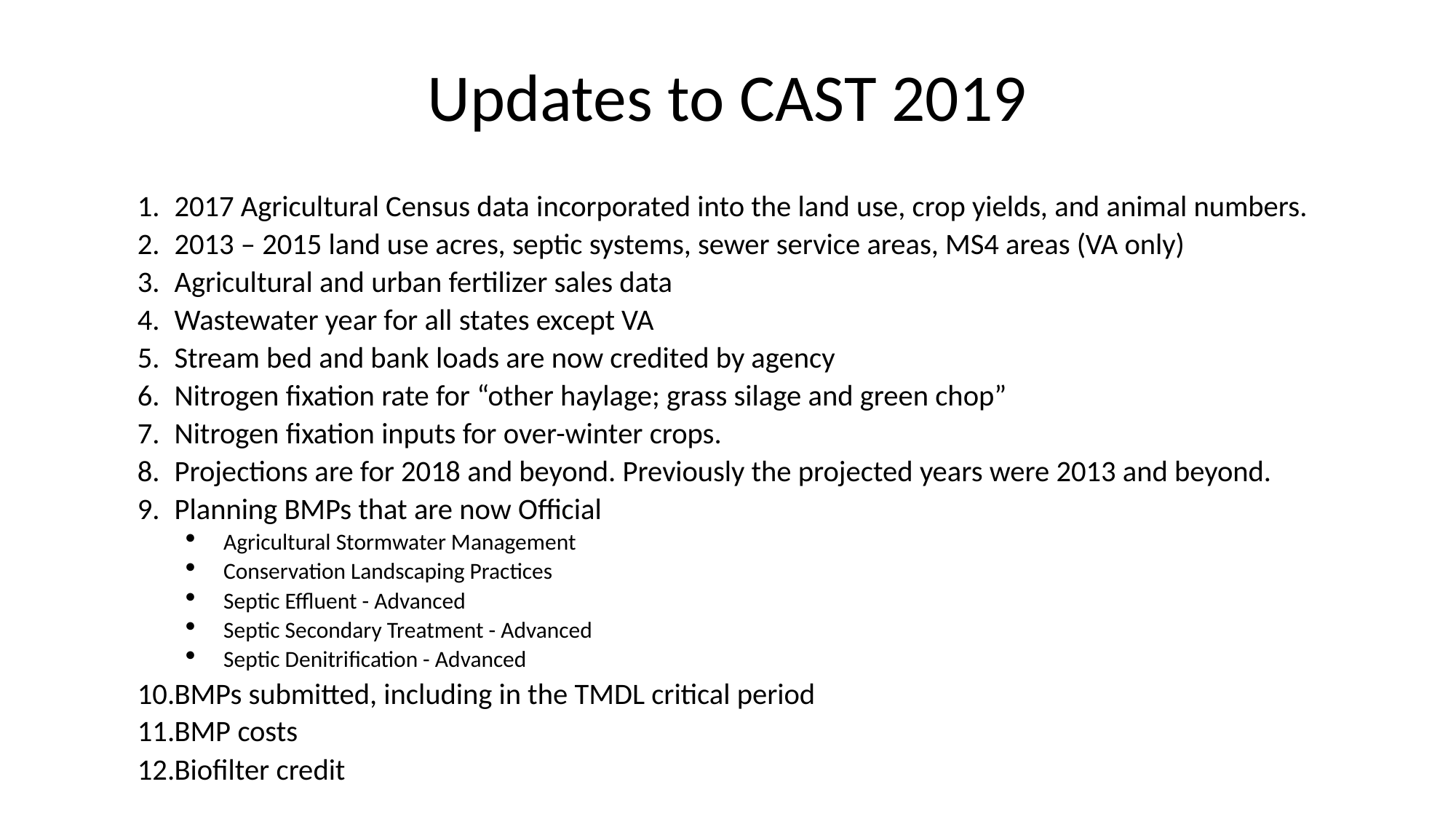

# Updates to CAST 2019
2017 Agricultural Census data incorporated into the land use, crop yields, and animal numbers.
2013 – 2015 land use acres, septic systems, sewer service areas, MS4 areas (VA only)
Agricultural and urban fertilizer sales data
Wastewater year for all states except VA
Stream bed and bank loads are now credited by agency
Nitrogen fixation rate for “other haylage; grass silage and green chop”
Nitrogen fixation inputs for over-winter crops.
Projections are for 2018 and beyond. Previously the projected years were 2013 and beyond.
Planning BMPs that are now Official
Agricultural Stormwater Management
Conservation Landscaping Practices
Septic Effluent - Advanced
Septic Secondary Treatment - Advanced
Septic Denitrification - Advanced
BMPs submitted, including in the TMDL critical period
BMP costs
Biofilter credit